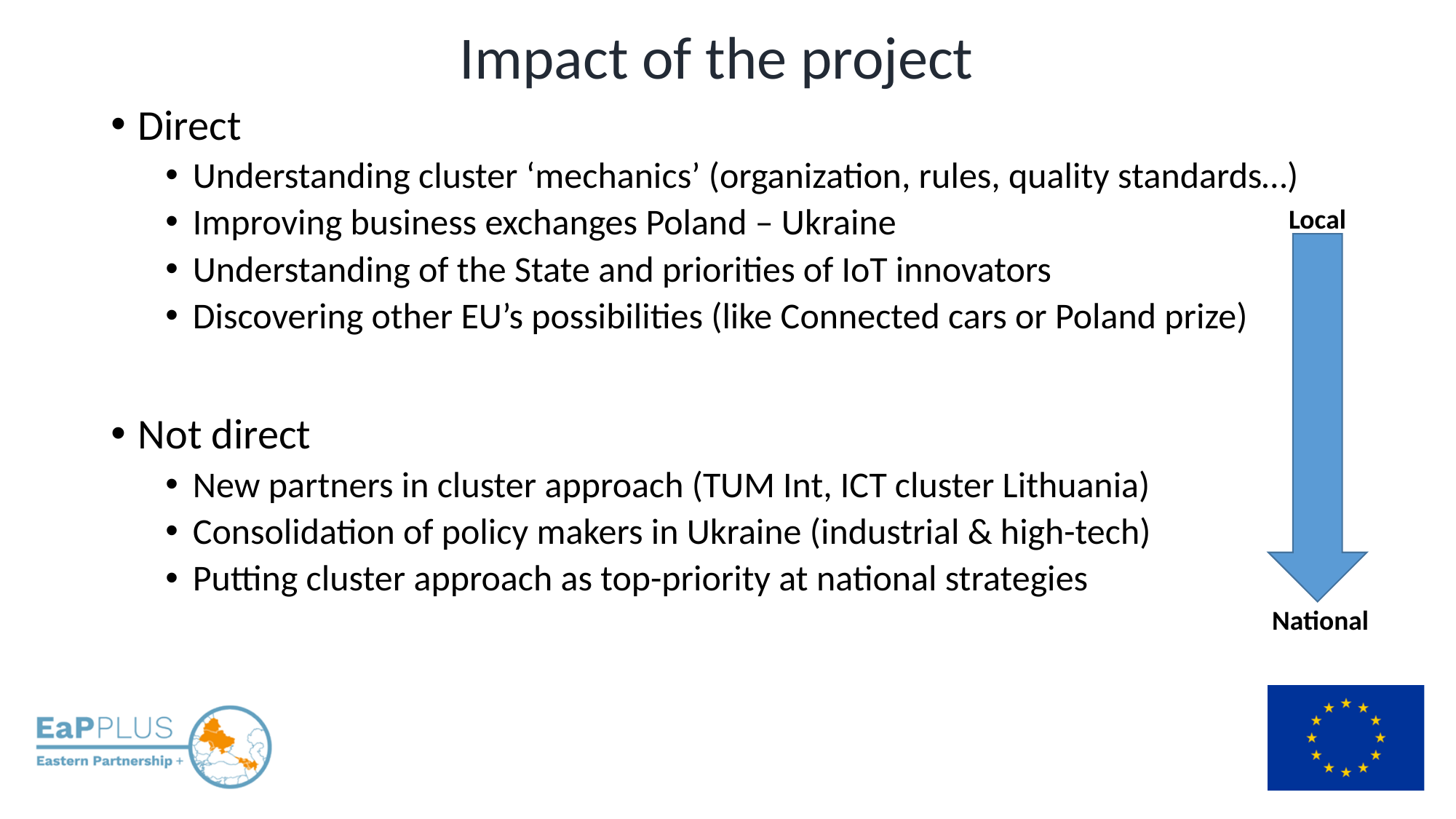

# Impact of the project
Direct
Understanding cluster ‘mechanics’ (organization, rules, quality standards…)
Improving business exchanges Poland – Ukraine
Understanding of the State and priorities of IoT innovators
Discovering other EU’s possibilities (like Connected cars or Poland prize)

Not direct
New partners in cluster approach (TUM Int, ICT cluster Lithuania)
Consolidation of policy makers in Ukraine (industrial & high-tech)
Putting cluster approach as top-priority at national strategies

Local

National